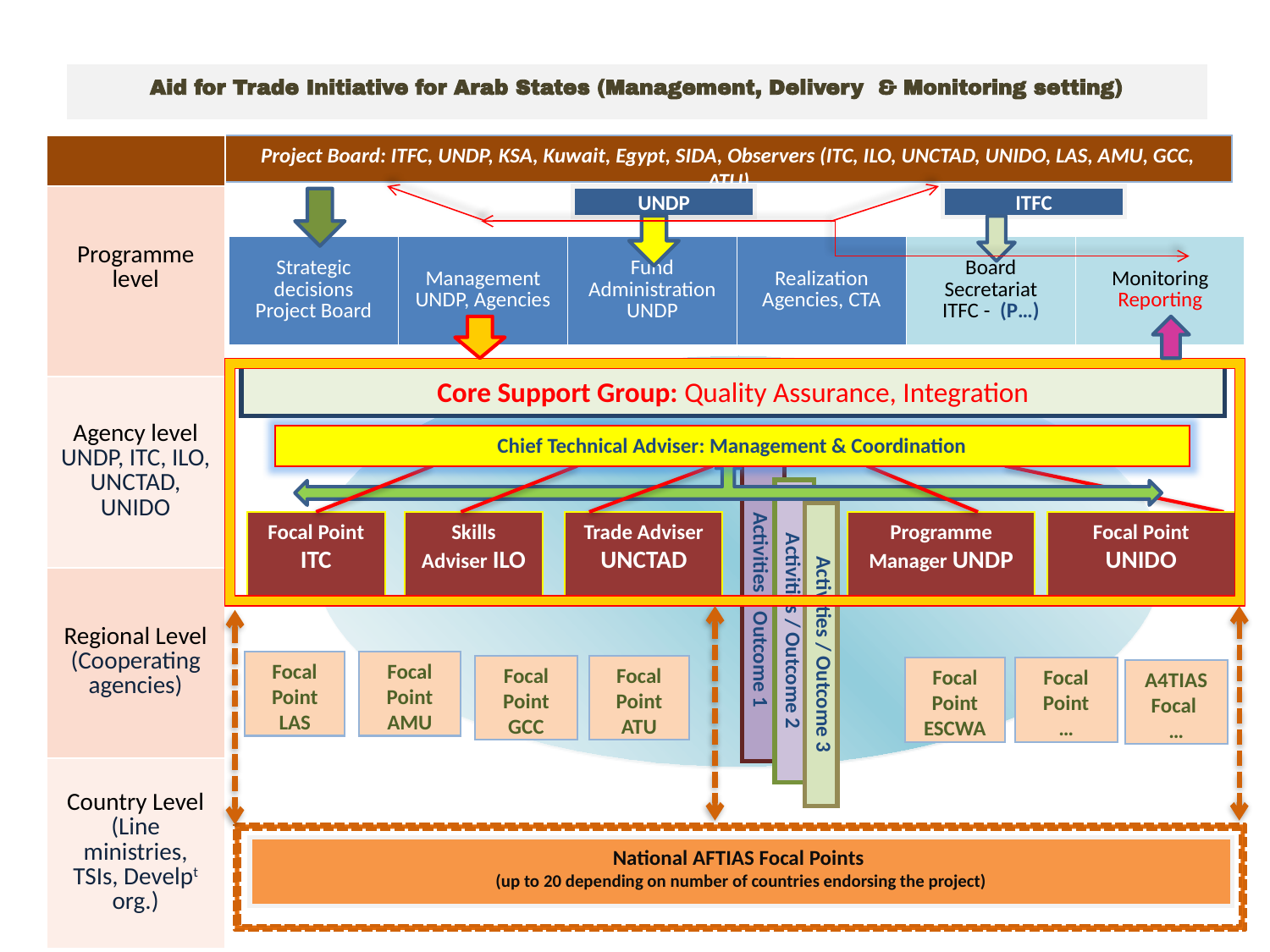

Aid for Trade Initiative for Arab States (Management, Delivery  & Monitoring setting)

|  |
| --- |
| Programme level |
| Agency level UNDP, ITC, ILO, UNCTAD, UNIDO |
| Regional Level (Cooperating agencies) |
| Country Level (Line ministries, TSIs, Develpt org.) |
Project Board: ITFC, UNDP, KSA, Kuwait, Egypt, SIDA, Observers (ITC, ILO, UNCTAD, UNIDO, LAS, AMU, GCC, ATU)
UNDP
ITFC

| Strategic decisions Project Board | Management UNDP, Agencies | Fund Administration UNDP | Realization Agencies, CTA | Board Secretariat ITFC - (P…) | Monitoring Reporting |
| --- | --- | --- | --- | --- | --- |

Core Support Group: Quality Assurance, Integration
Chief Technical Adviser: Management & Coordination

Focal Point
ITC
Skills Adviser ILO
Trade Adviser UNCTAD
Programme Manager UNDP
Focal Point UNIDO
Activities / Outcome 1
Activities / Outcome 2
Activities / Outcome 3
Focal Point
LAS
Focal Point
AMU
Focal Point
GCC
Focal Point
ATU
Focal Point
ESCWA
Focal Point
…
A4TIAS
Focal
…

National AFTIAS Focal Points
(up to 20 depending on number of countries endorsing the project)